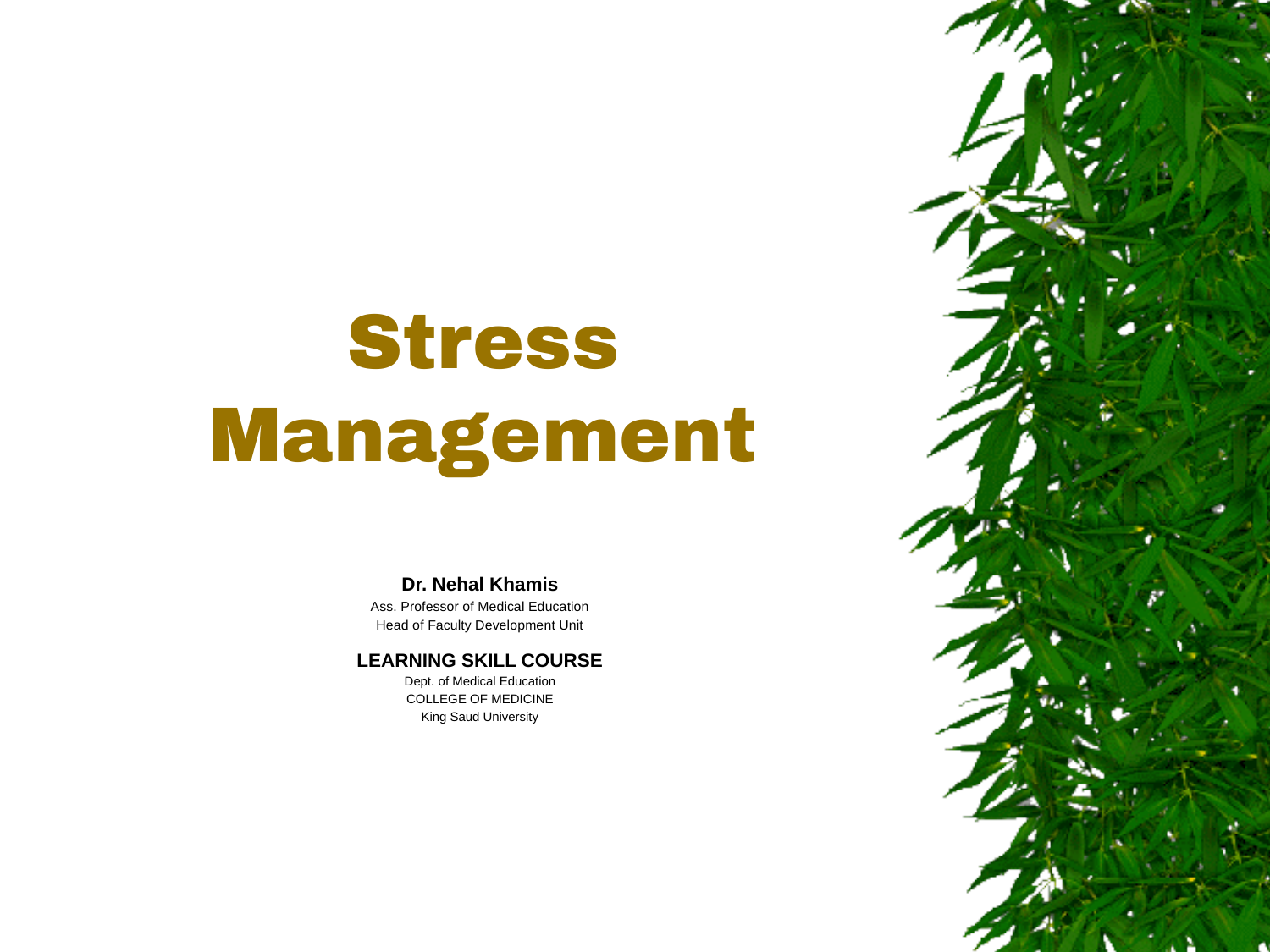

# Stress Management
Dr. Nehal Khamis
Ass. Professor of Medical Education
Head of Faculty Development Unit

LEARNING SKILL COURSE
Dept. of Medical Education
COLLEGE OF MEDICINE
King Saud University